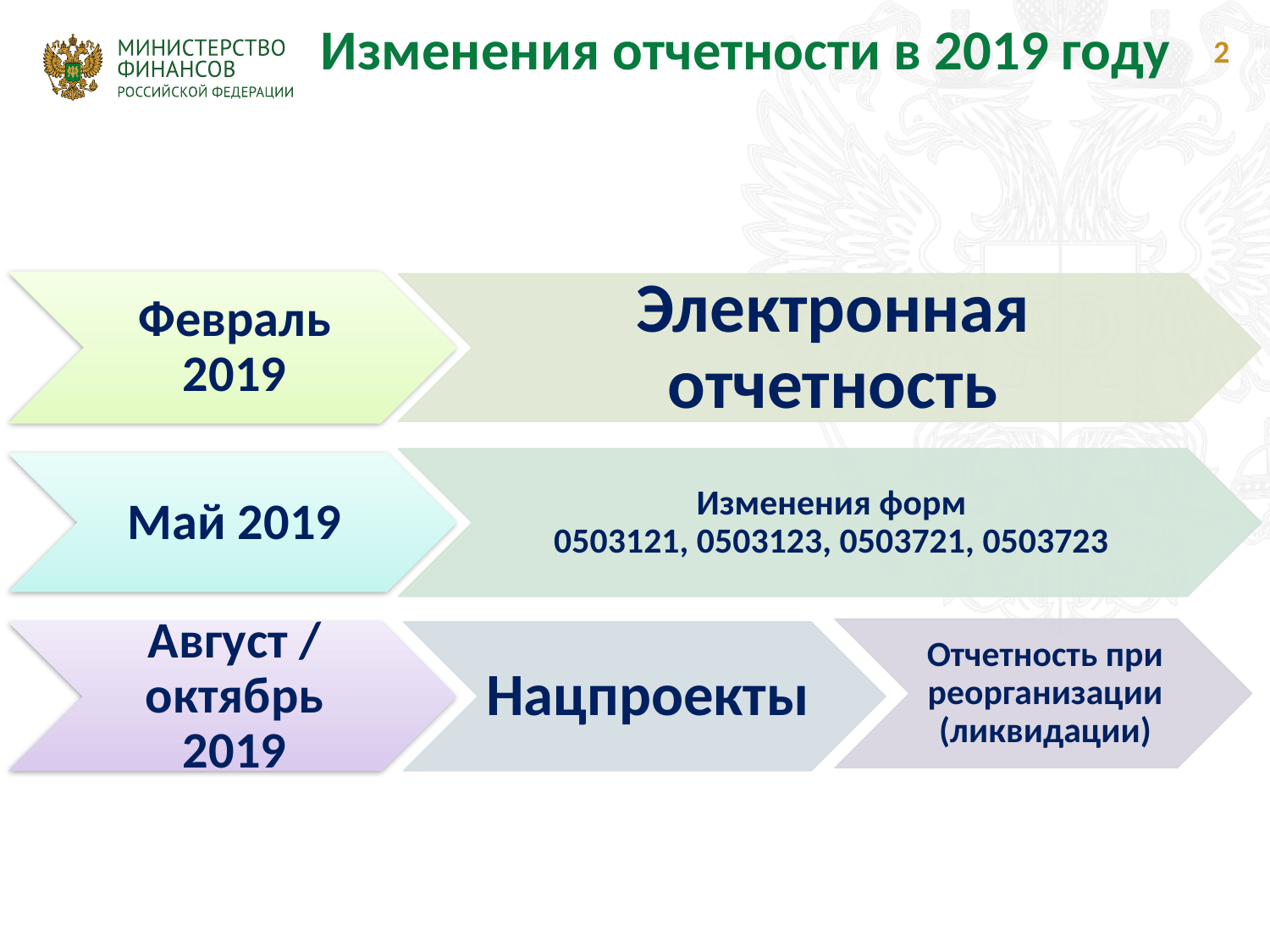

Изменения отчетности в 2019 году
 2
Февраль 2019
Электронная отчетность
Май 2019
Изменения форм
0503121, 0503123, 0503721, 0503723
Август / октябрь 2019
Нацпроекты
Отчетность при реорганизации (ликвидации)